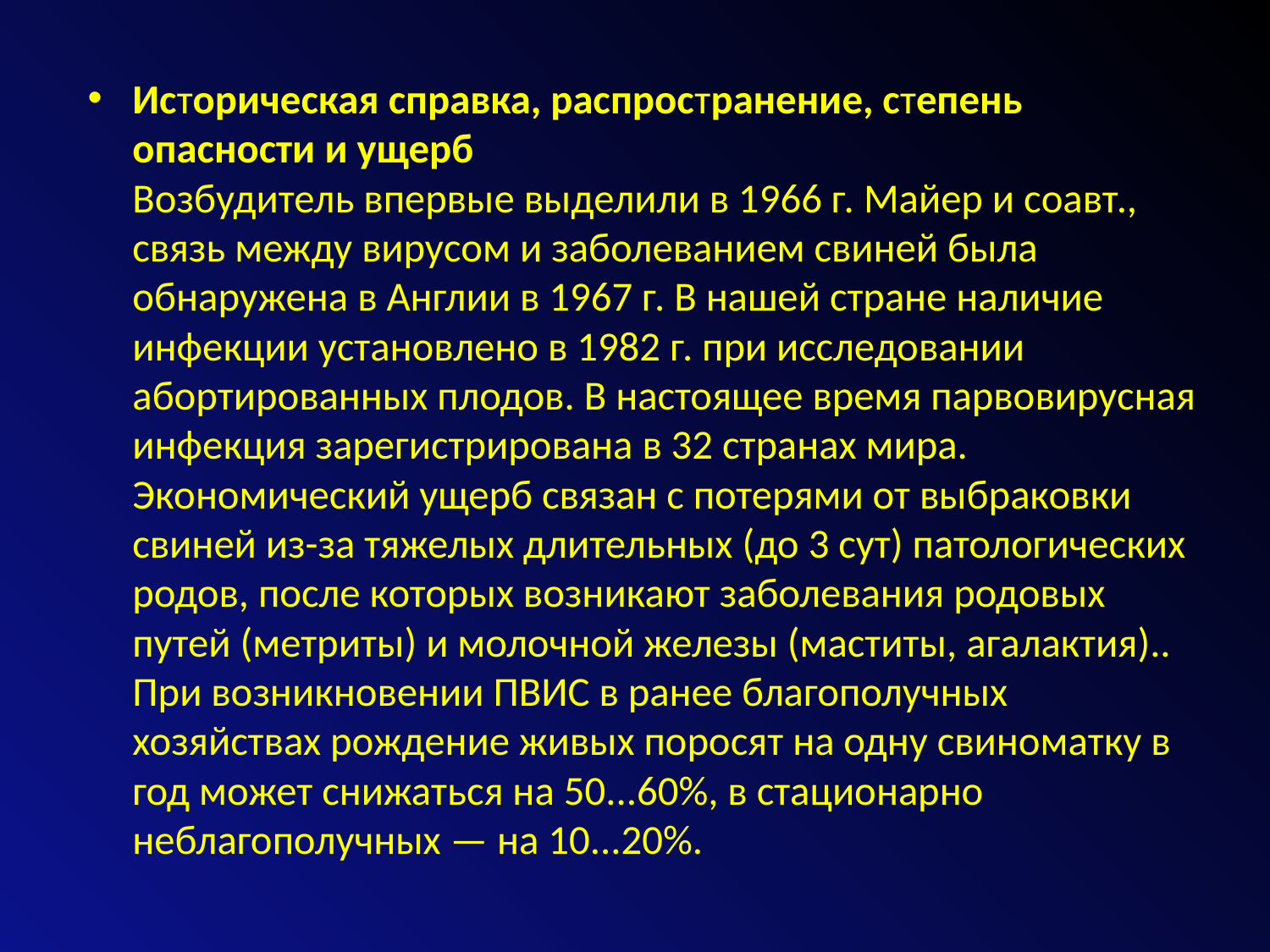

Историческая справка, распространение, степень опасности и ущерб
Возбудитель впервые выделили в 1966 г. Майер и соавт., связь между вирусом и заболеванием свиней была обнаружена в Англии в 1967 г. В нашей стране наличие инфекции установлено в 1982 г. при исследовании абортированных плодов. В настоящее время парвовирусная инфекция зарегистрирована в 32 странах мира.
Экономический ущерб связан с потерями от выбраковки свиней из-за тяжелых длительных (до 3 сут) патологических родов, после которых возникают заболевания родовых путей (метриты) и молочной железы (маститы, агалактия).. При возникновении ПВИС в ранее благополучных хозяйствах рождение живых поросят на одну свиноматку в год может снижаться на 50...60%, в стационарно неблагополучных — на 10...20%.